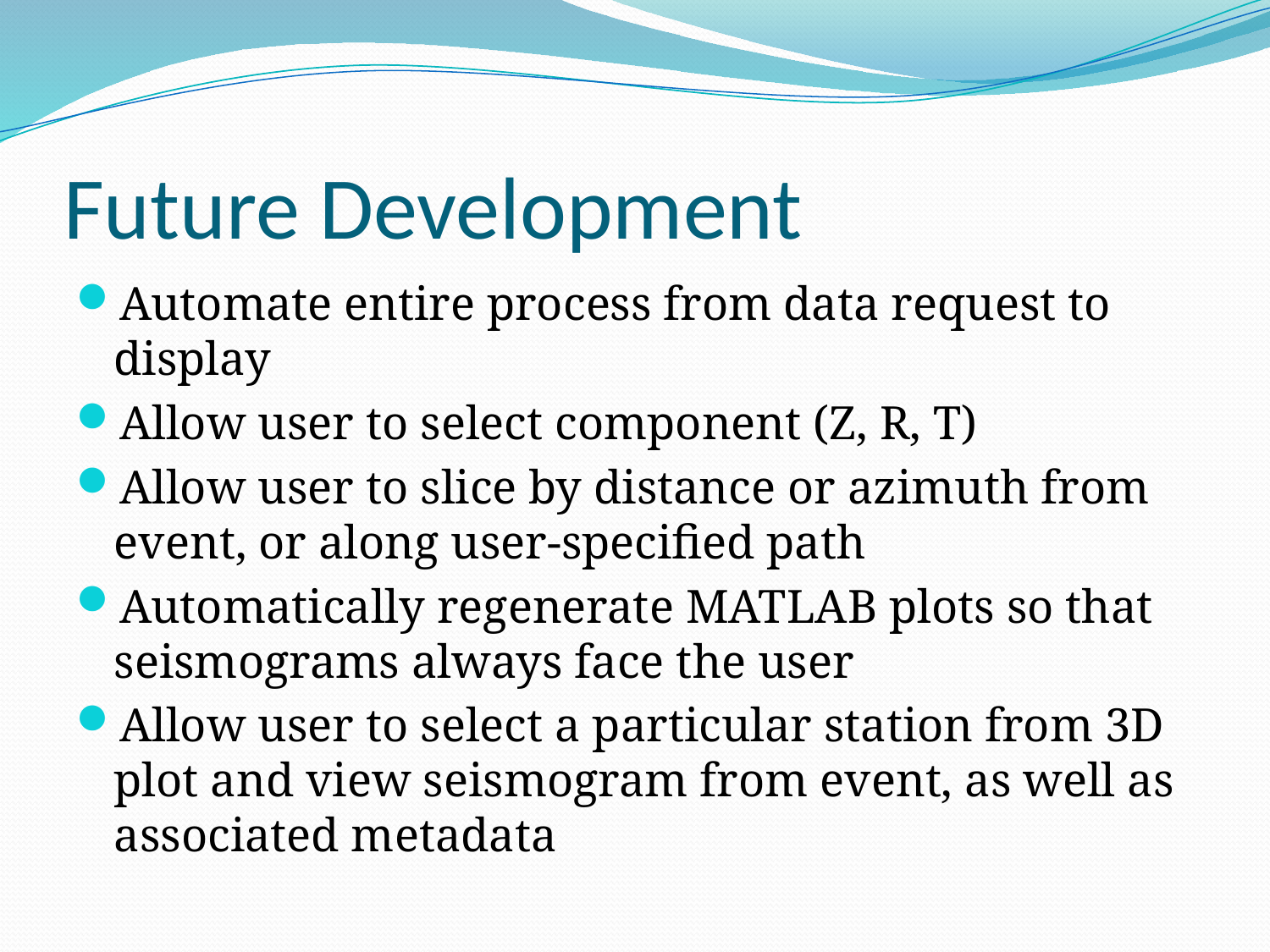

# Future Development
Automate entire process from data request to display
Allow user to select component (Z, R, T)
Allow user to slice by distance or azimuth from event, or along user-specified path
Automatically regenerate MATLAB plots so that seismograms always face the user
Allow user to select a particular station from 3D plot and view seismogram from event, as well as associated metadata